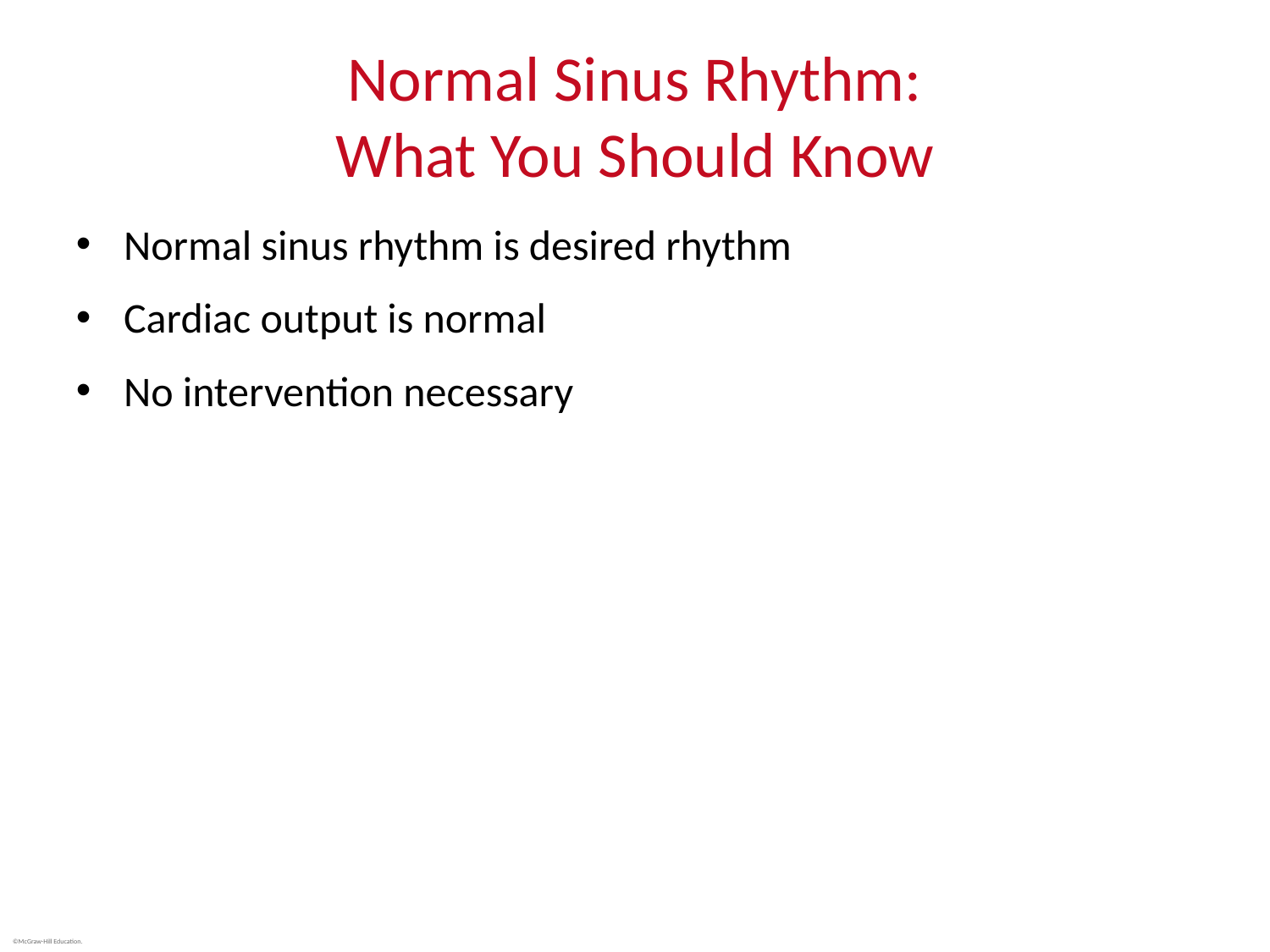

# Normal Sinus Rhythm: What You Should Know
Normal sinus rhythm is desired rhythm
Cardiac output is normal
No intervention necessary